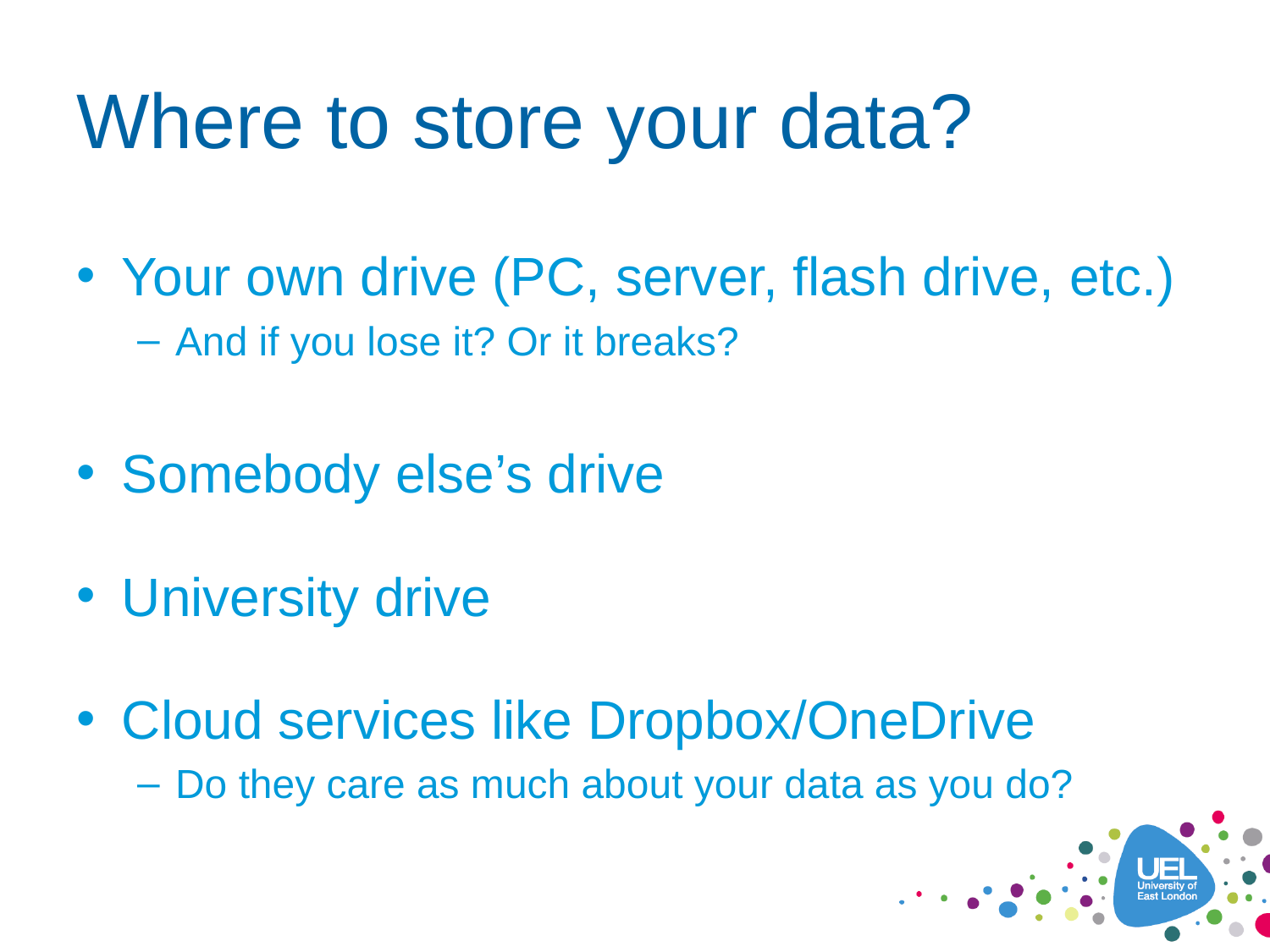

# Where to store your data?
Your own drive (PC, server, flash drive, etc.)
And if you lose it? Or it breaks?

Somebody else’s drive

University drive

Cloud services like Dropbox/OneDrive
Do they care as much about your data as you do?